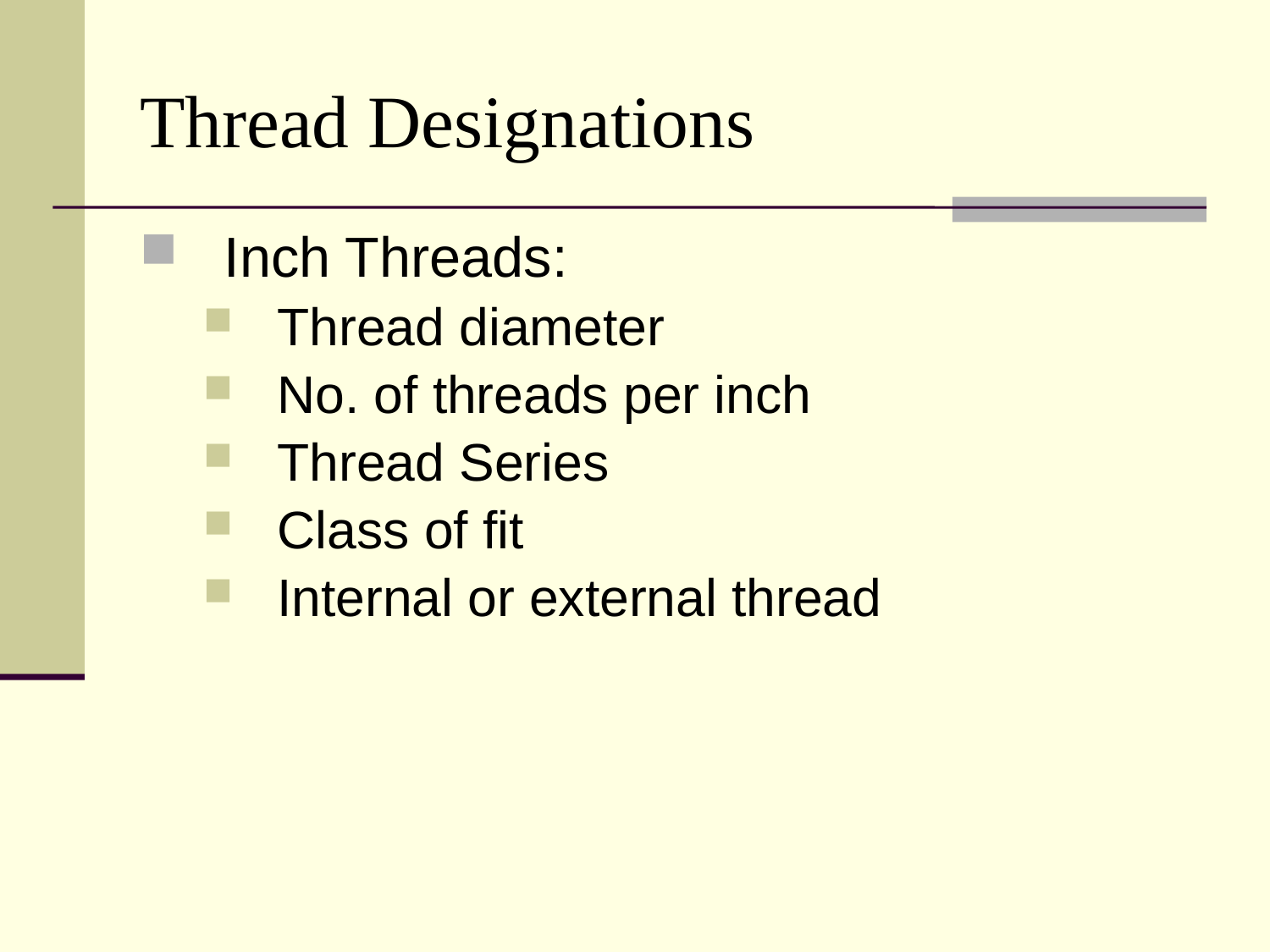

# Thread Designations
Inch Threads:
Thread diameter
No. of threads per inch
Thread Series
Class of fit
Internal or external thread